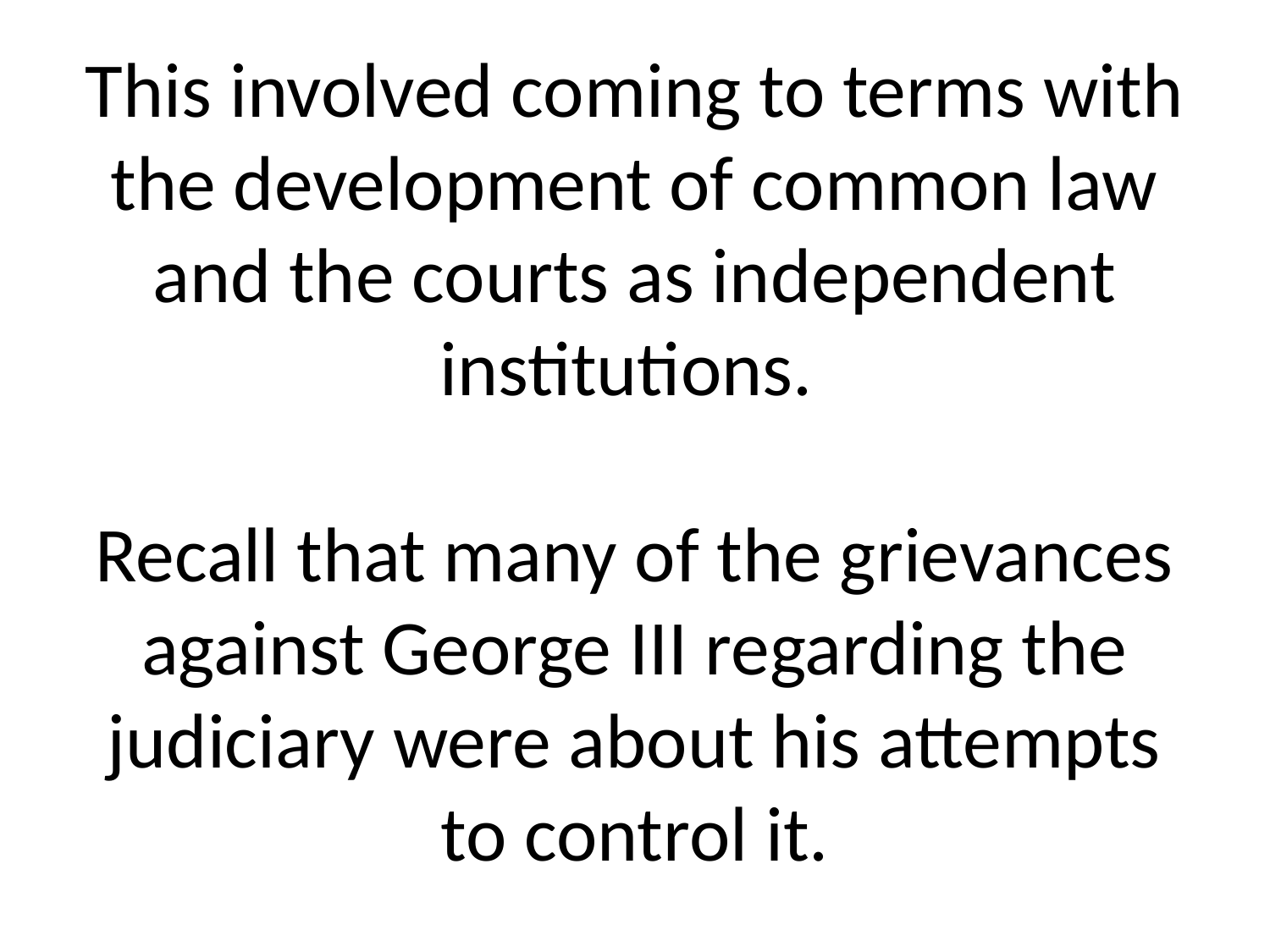

# This involved coming to terms with the development of common law and the courts as independent institutions. Recall that many of the grievances against George III regarding the judiciary were about his attempts to control it.